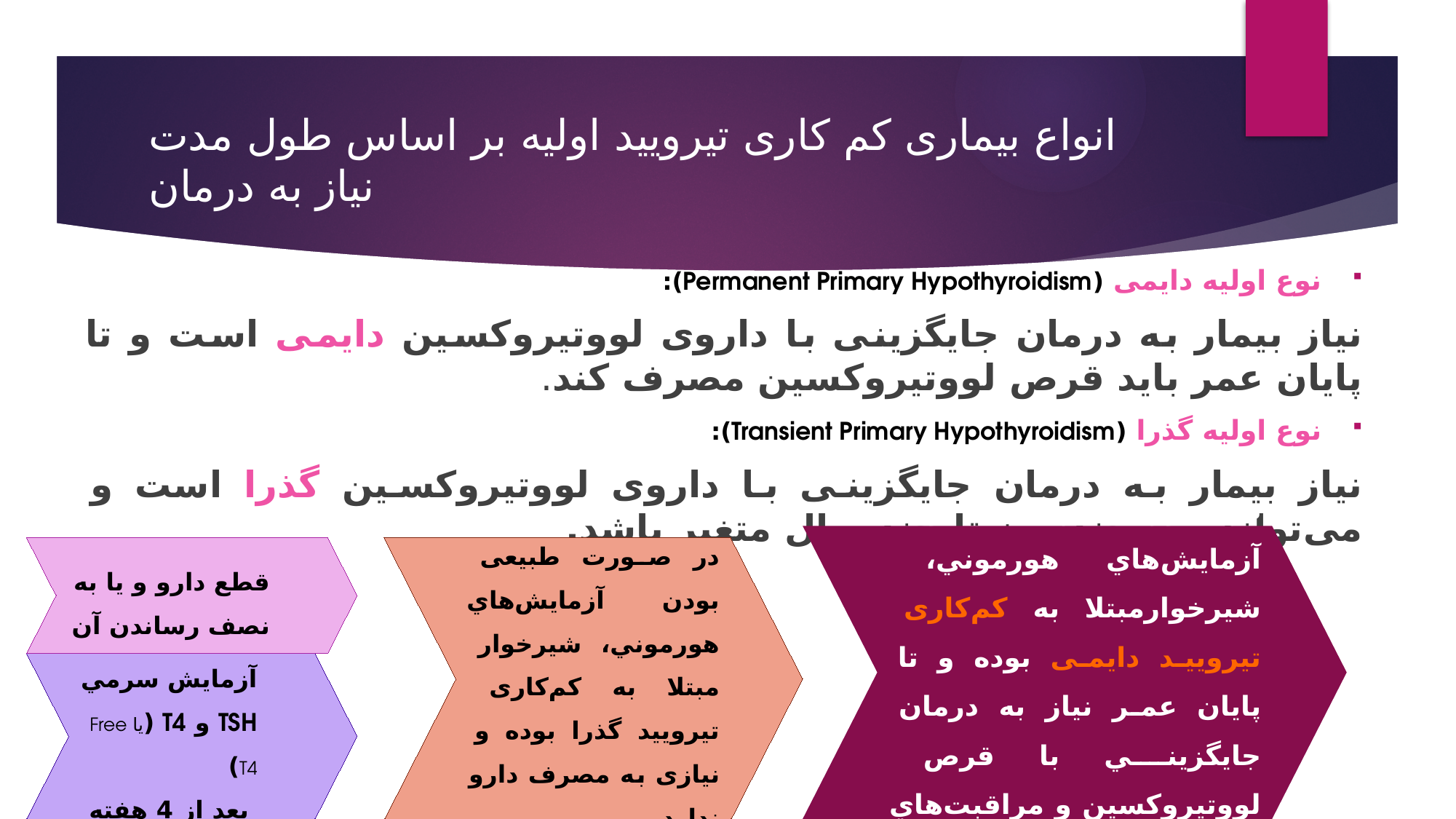

# انواع بیماری کم کاری تیرویید اولیه بر اساس طول مدت نیاز به درمان
نوع اولیه دايمی (Permanent Primary Hypothyroidism):
نیاز بیمار به درمان جایگزینی با داروی لووتیروکسین دايمی است و تا پایان عمر باید قرص لووتیروکسین مصرف کند.
نوع اولیه گذرا (Transient Primary Hypothyroidism):
نیاز بیمار به درمان جایگزینی با داروی لووتیروکسین گذرا است و می‌تواند بین چند روز تا چند سال متغیر باشد.

در صورت غيرطبيعی بودن آزمايش‌هاي هورموني، شيرخوارمبتلا به کم‌کاری تيروييد دايمی بوده و تا پايان عمر نياز به درمان جايگزيني با قرص لووتيروکسين و مراقبت‌هاي مستمر دارد.
قطع دارو و یا به نصف رساندن آن
در صورت طبيعی بودن آزمايش‌هاي هورموني، شيرخوار مبتلا به کم‌کاری تيروييد گذرا بوده و نیازی به مصرف دارو ندارد.
آزمايش سرمي TSH و T4 (يا Free T4)
 بعد از 4 هفته